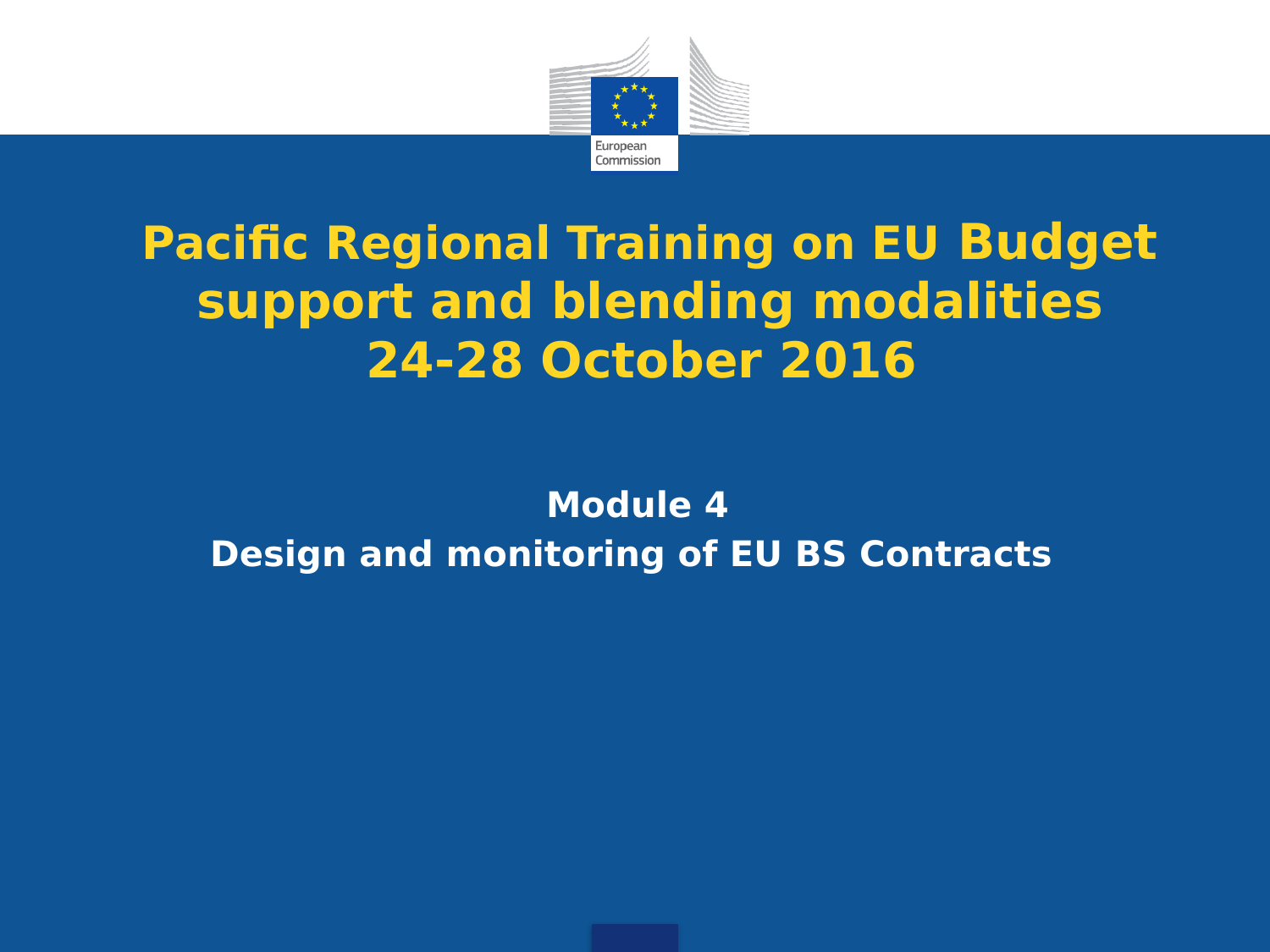

# Pacific Regional Training on EU Budget support and blending modalities 24-28 October 2016

Module 4
Design and monitoring of EU BS Contracts